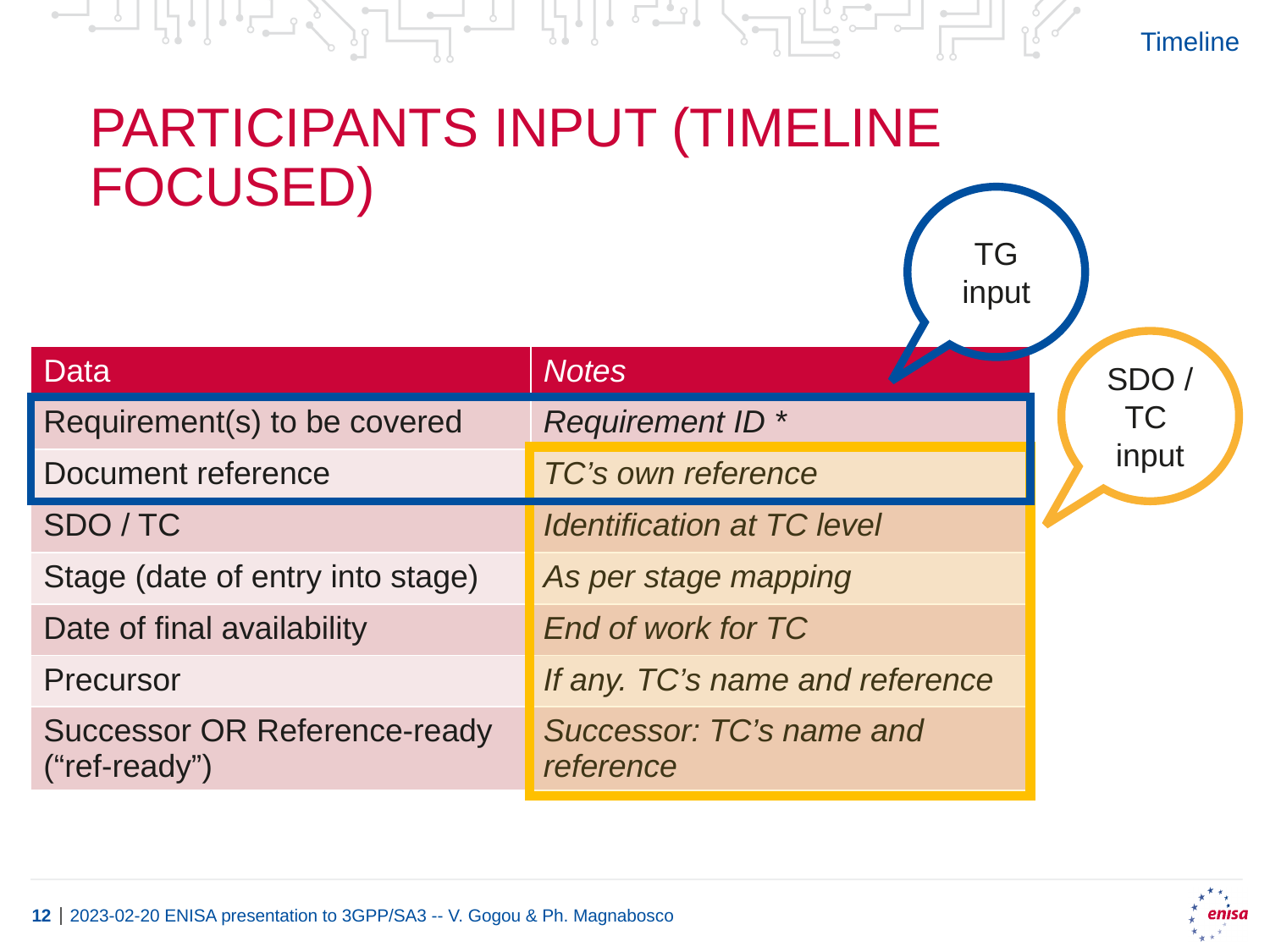

Timeline
# Participants input (timeline focused)
TG input
SDO / TC
input
| Data | Notes |
| --- | --- |
| Requirement(s) to be covered | Requirement ID \* |
| Document reference | TC’s own reference |
| SDO / TC | Identification at TC level |
| Stage (date of entry into stage) | As per stage mapping |
| Date of final availability | End of work for TC |
| Precursor | If any. TC’s name and reference |
| Successor OR Reference-ready (“ref-ready”) | Successor: TC’s name and reference |

2023-02-20 ENISA presentation to 3GPP/SA3 -- V. Gogou & Ph. Magnabosco